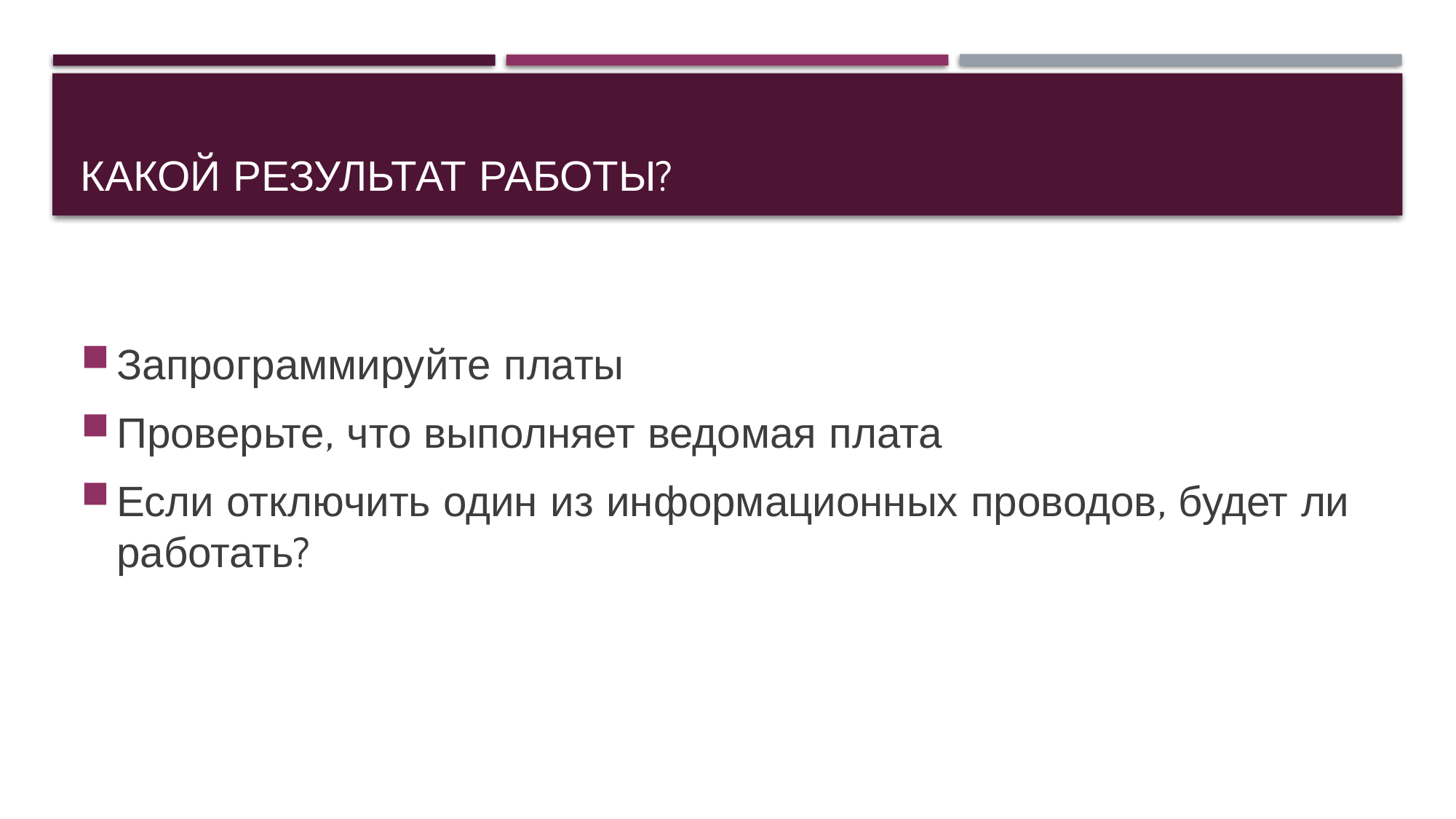

# Какой Результат работы?
Запрограммируйте платы
Проверьте, что выполняет ведомая плата
Если отключить один из информационных проводов, будет ли работать?